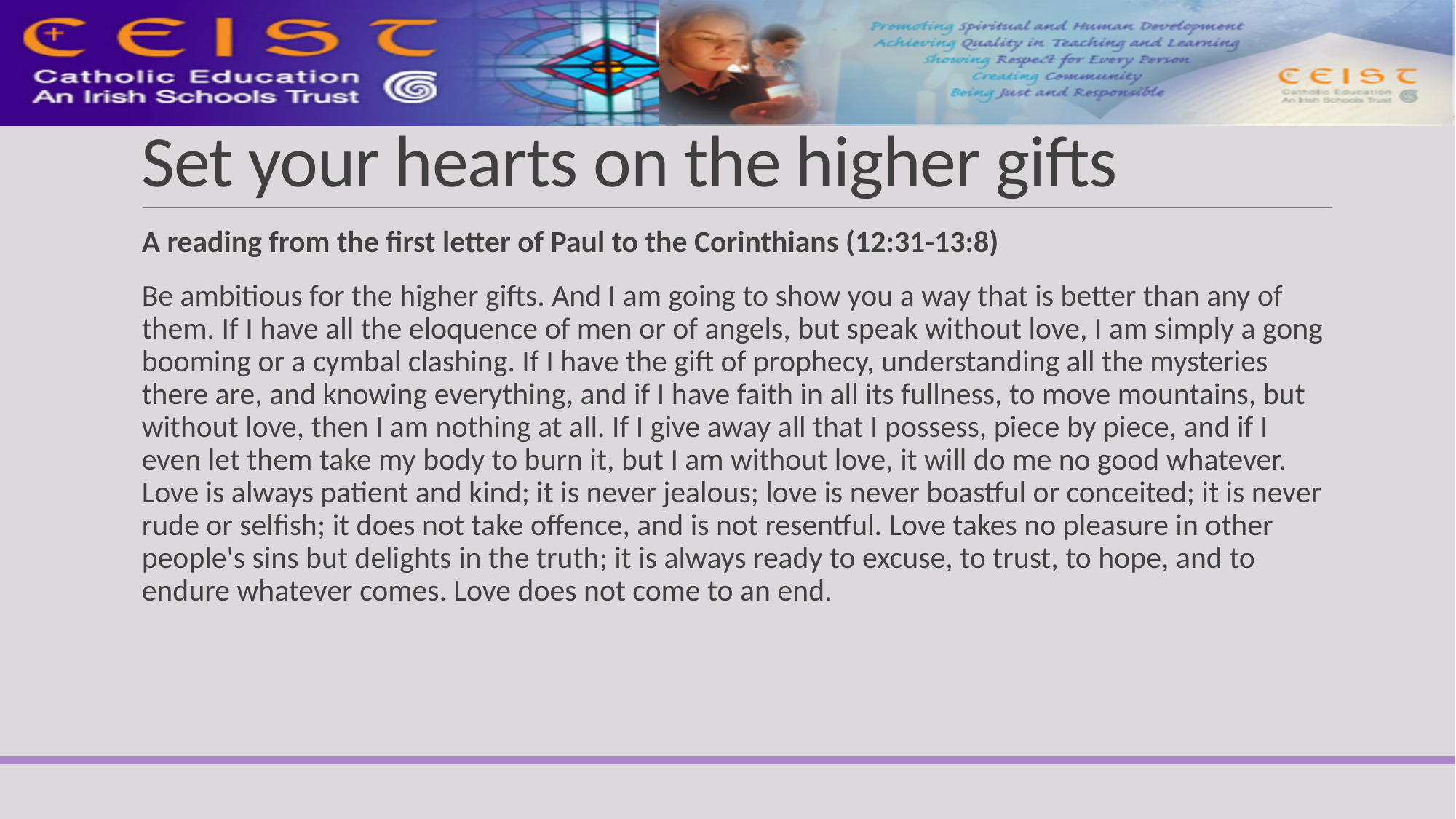

# Set your hearts on the higher gifts
A reading from the first letter of Paul to the Corinthians (12:31-13:8)
Be ambitious for the higher gifts. And I am going to show you a way that is better than any of them. If I have all the eloquence of men or of angels, but speak without love, I am simply a gong booming or a cymbal clashing. If I have the gift of prophecy, understanding all the mysteries there are, and knowing everything, and if I have faith in all its fullness, to move mountains, but without love, then I am nothing at all. If I give away all that I possess, piece by piece, and if I even let them take my body to burn it, but I am without love, it will do me no good whatever. Love is always patient and kind; it is never jealous; love is never boastful or conceited; it is never rude or selfish; it does not take offence, and is not resentful. Love takes no pleasure in other people's sins but delights in the truth; it is always ready to excuse, to trust, to hope, and to endure whatever comes. Love does not come to an end.